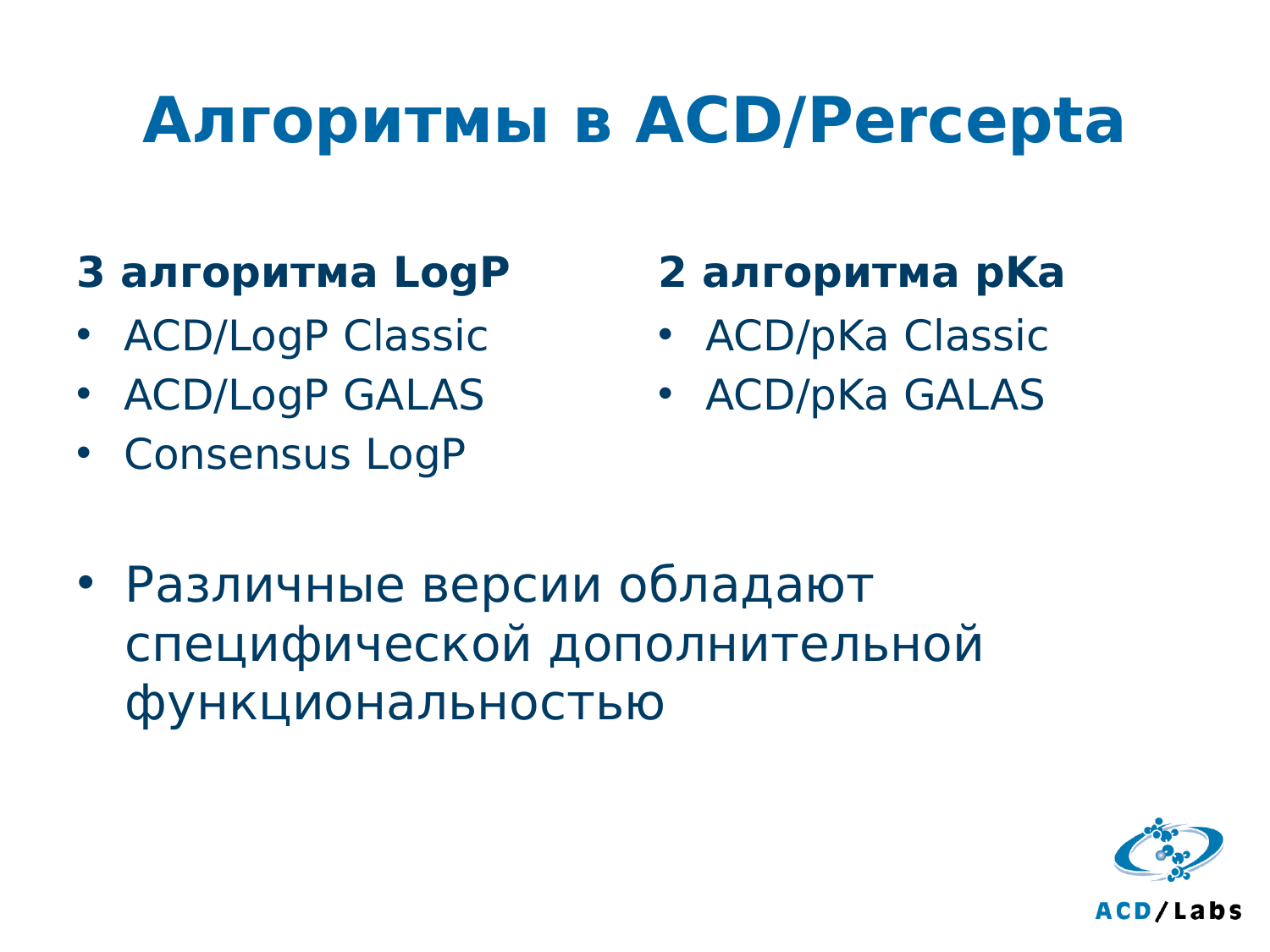

# Алгоритмы в ACD/Percepta
3 алгоритма LogP
2 алгоритма pKa
ACD/LogP Classic
ACD/LogP GALAS
Consensus LogP
ACD/pKa Classic
ACD/pKa GALAS

Различные версии обладают специфической дополнительной функциональностью